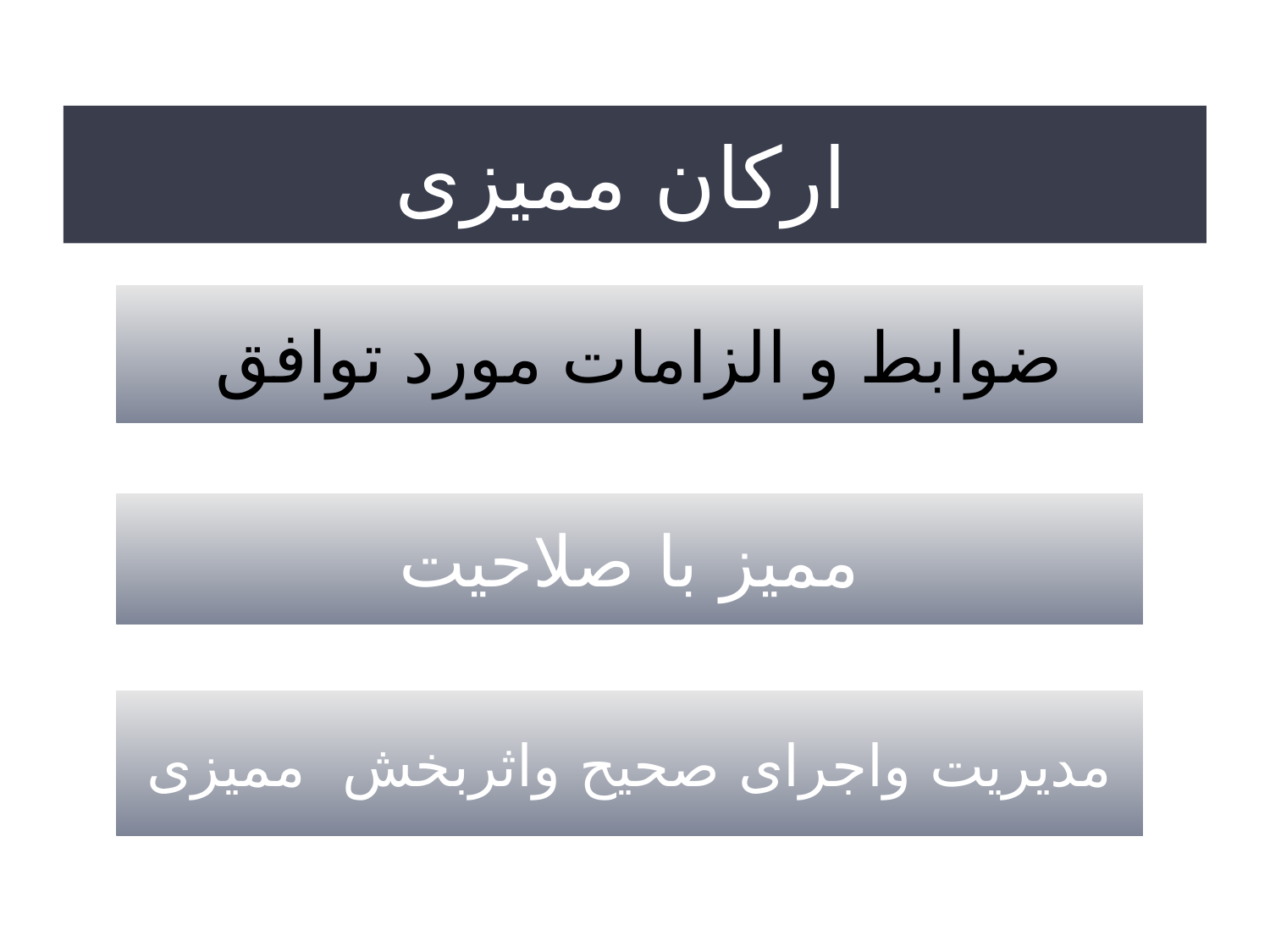

ارکان مميزی
# ضوابط و الزامات مورد توافق
مميز با صلاحيت
مديريت واجرای صحيح واثربخش  مميزی